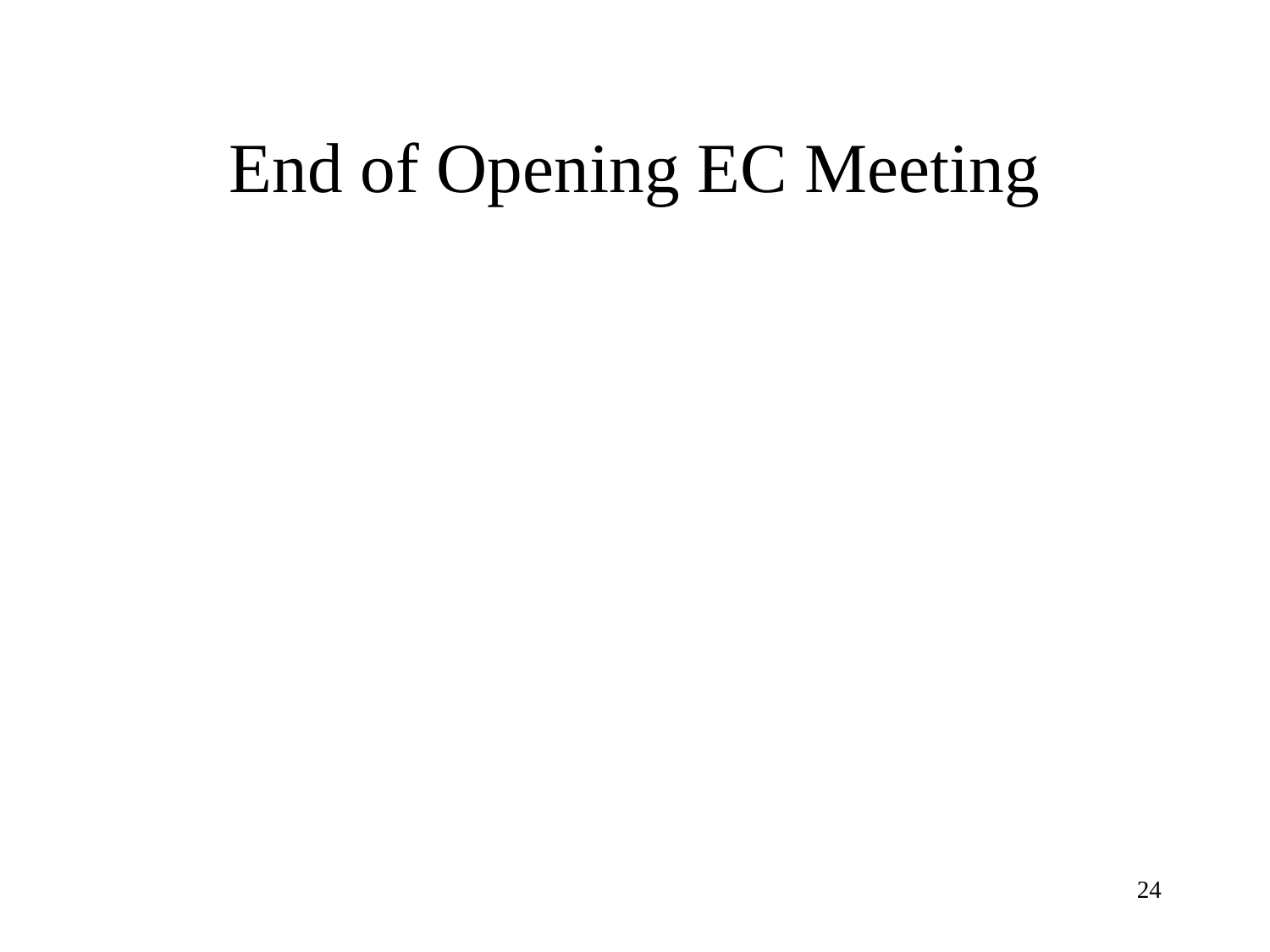

# End of Opening EC Meeting
24